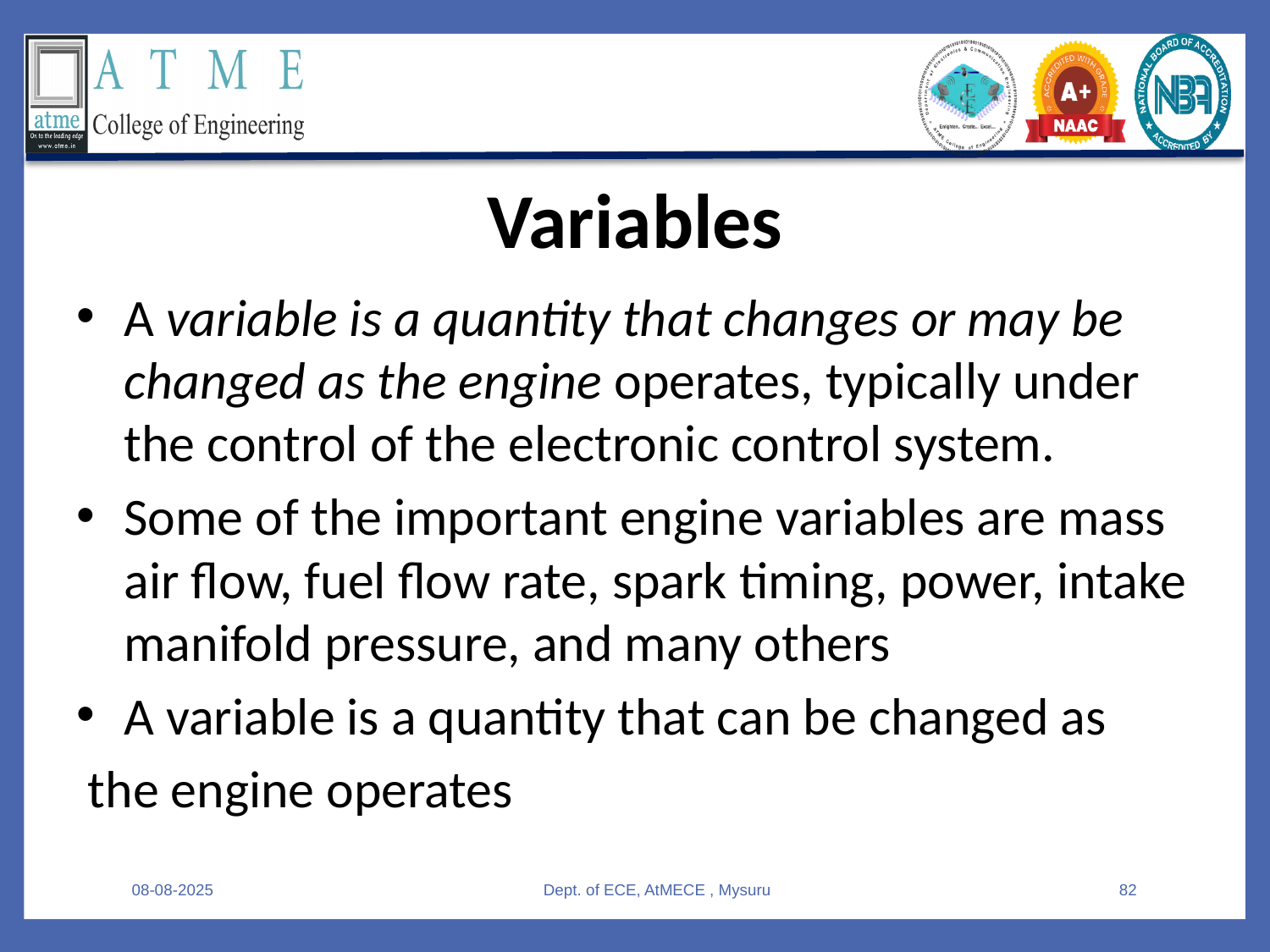

Variables
A variable is a quantity that changes or may be changed as the engine operates, typically under the control of the electronic control system.
Some of the important engine variables are mass air flow, fuel flow rate, spark timing, power, intake manifold pressure, and many others
A variable is a quantity that can be changed as
 the engine operates
08-08-2025
Dept. of ECE, AtMECE , Mysuru
82